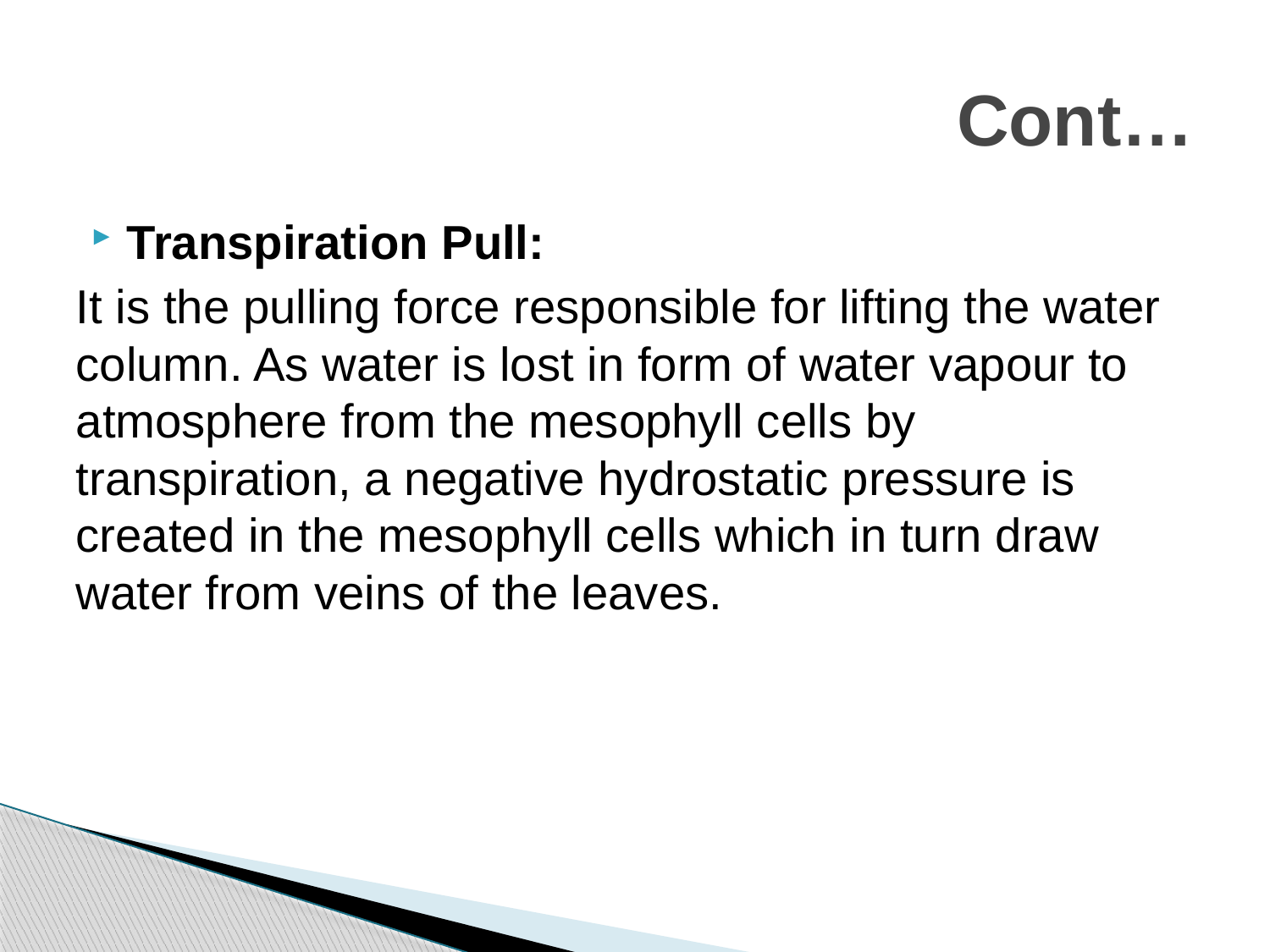

# Cont…
Transpiration Pull:
It is the pulling force responsible for lifting the water column. As water is lost in form of water vapour to atmosphere from the mesophyll cells by transpiration, a negative hydrostatic pressure is created in the mesophyll cells which in turn draw water from veins of the leaves.